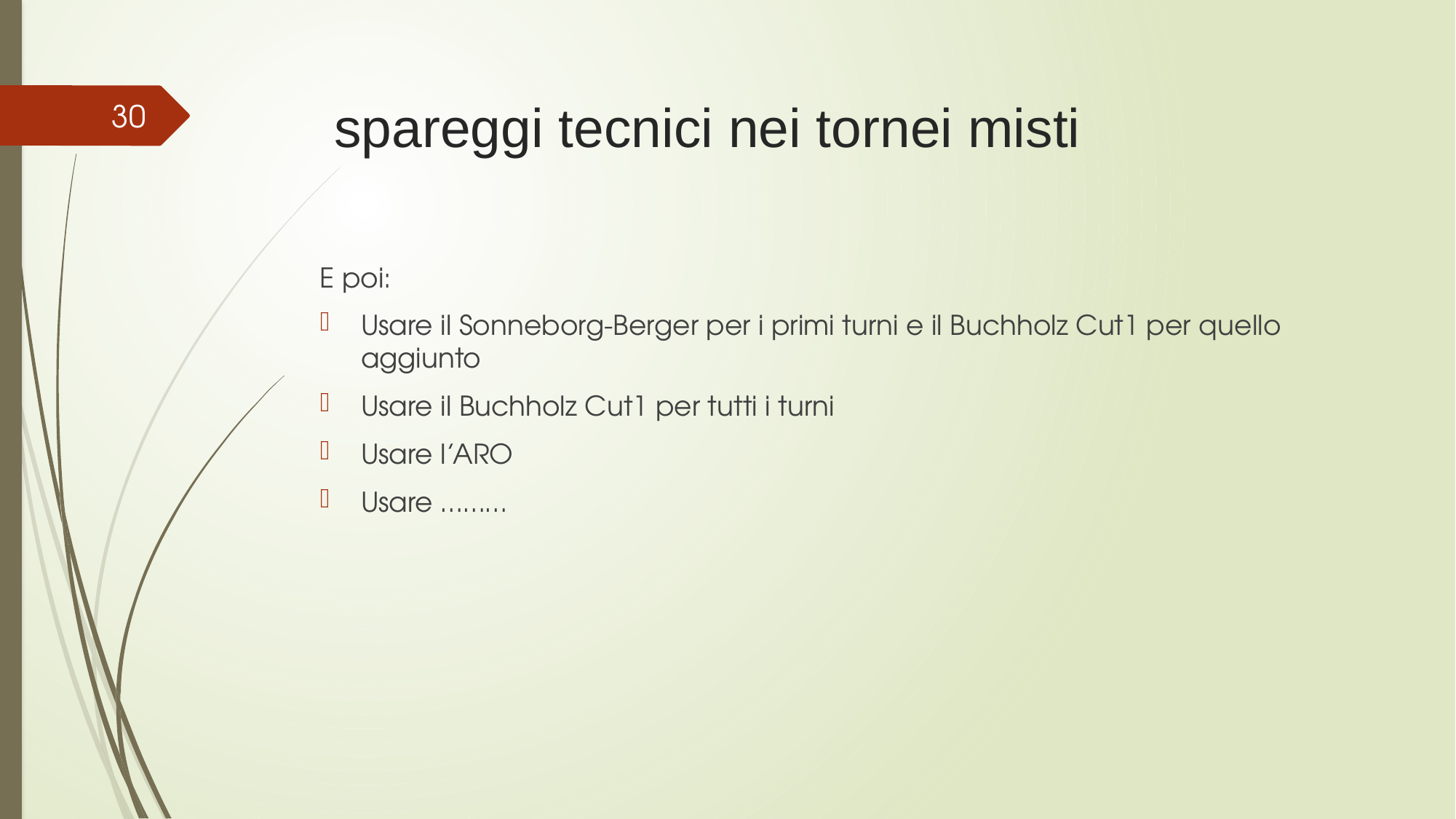

# spareggi tecnici nei tornei misti
30
E poi:
Usare il Sonneborg-Berger per i primi turni e il Buchholz Cut1 per quello aggiunto
Usare il Buchholz Cut1 per tutti i turni
Usare l’ARO
Usare ………